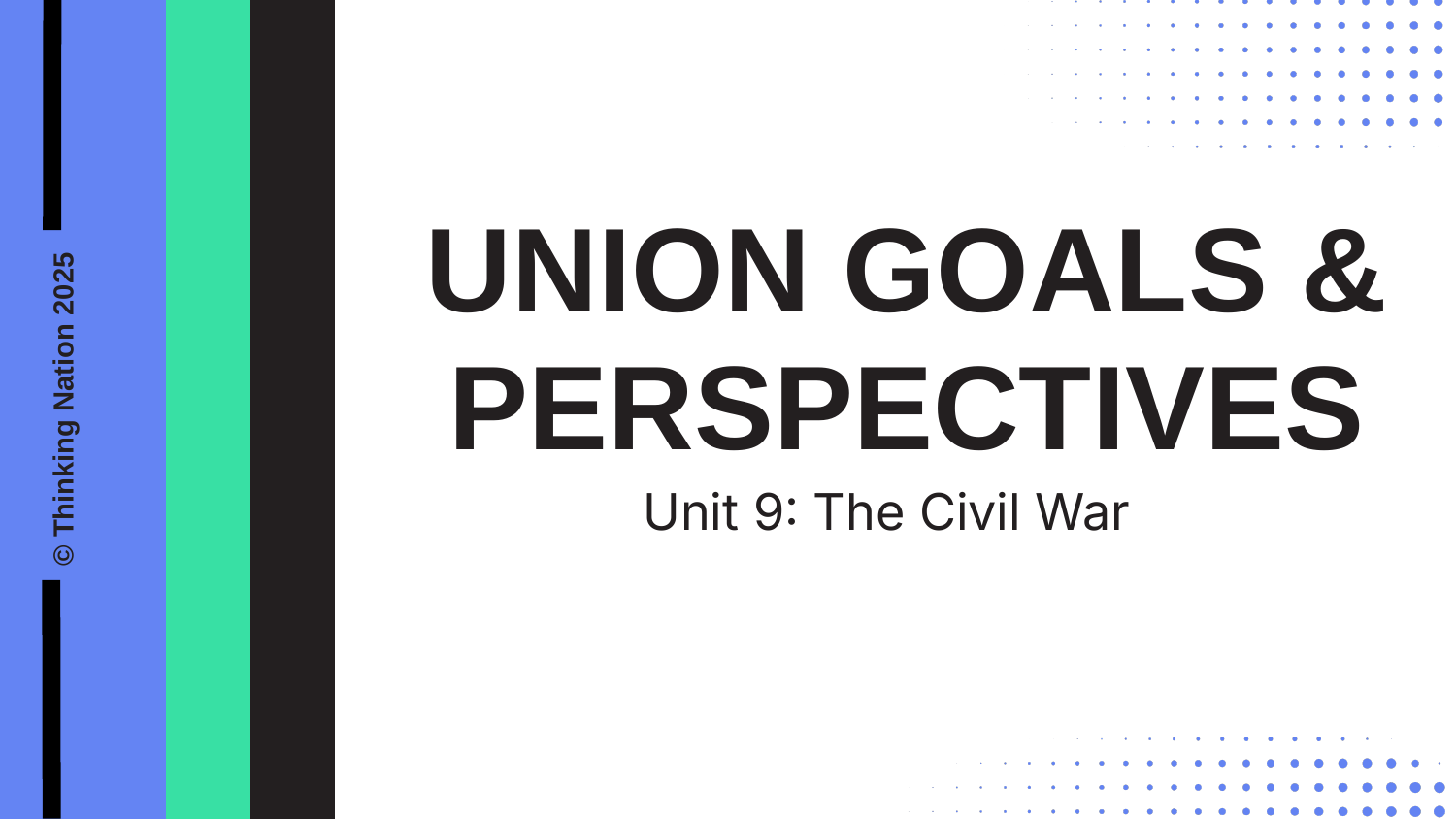

UNION GOALS & PERSPECTIVES
© Thinking Nation 2025
Unit 9: The Civil War